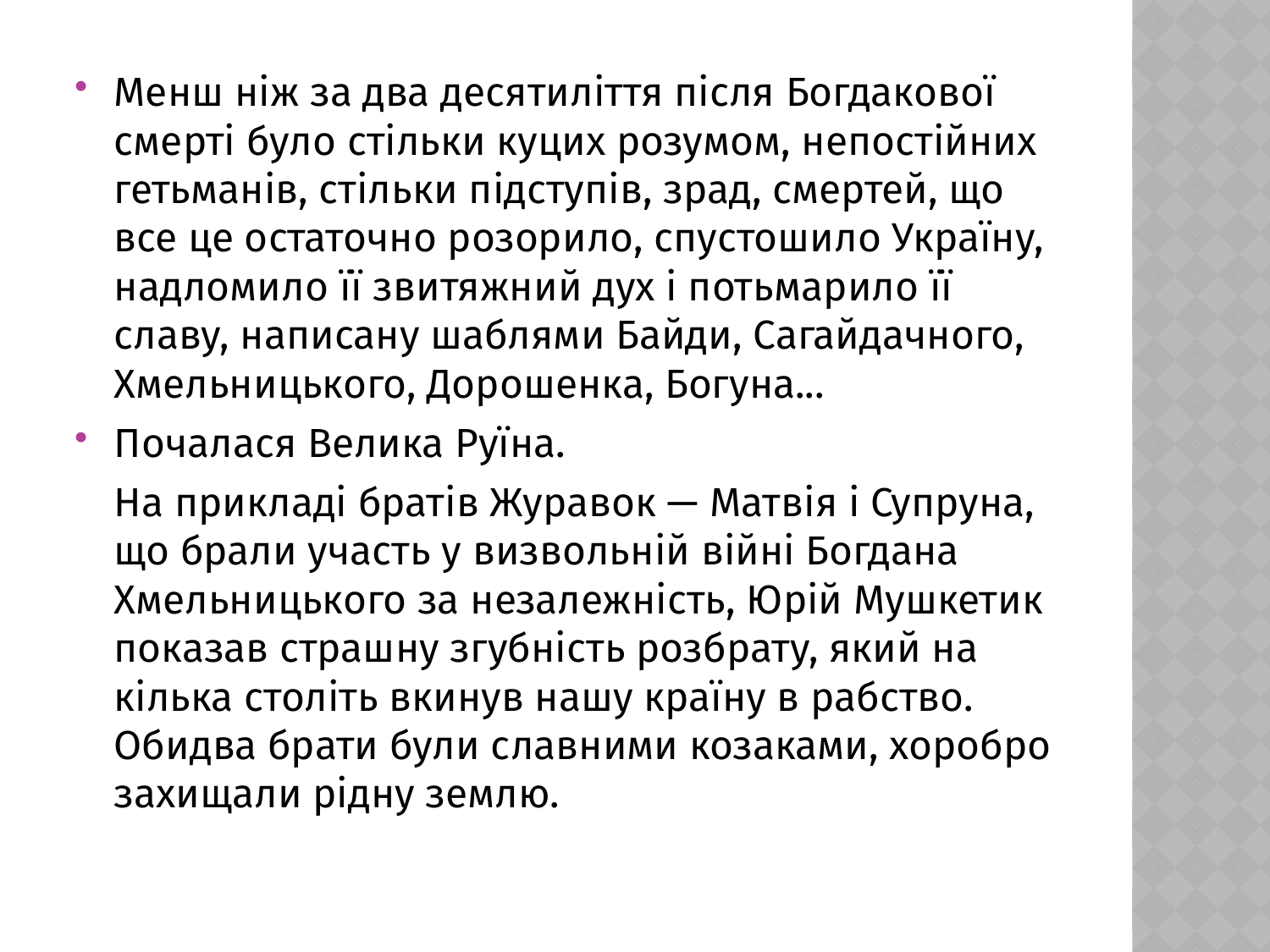

#
Менш ніж за два десятиліття після Богдакової смерті було стільки куцих розумом, непостійних гетьманів, стільки підступів, зрад, смертей, що все це остаточно розорило, спустошило Україну, надломило її звитяжний дух і потьмарило її славу, написану шаблями Байди, Сагайдачного, Хмельницького, Дорошенка, Богуна...
Почалася Велика Руїна.
 	На прикладі братів Журавок — Матвія і Супруна, що брали участь у визвольній війні Богдана Хмельницького за незалежність, Юрій Мушкетик показав страшну згубність розбрату, який на кілька століть вкинув нашу країну в рабство. Обидва брати були славними козаками, хоробро захищали рідну землю.